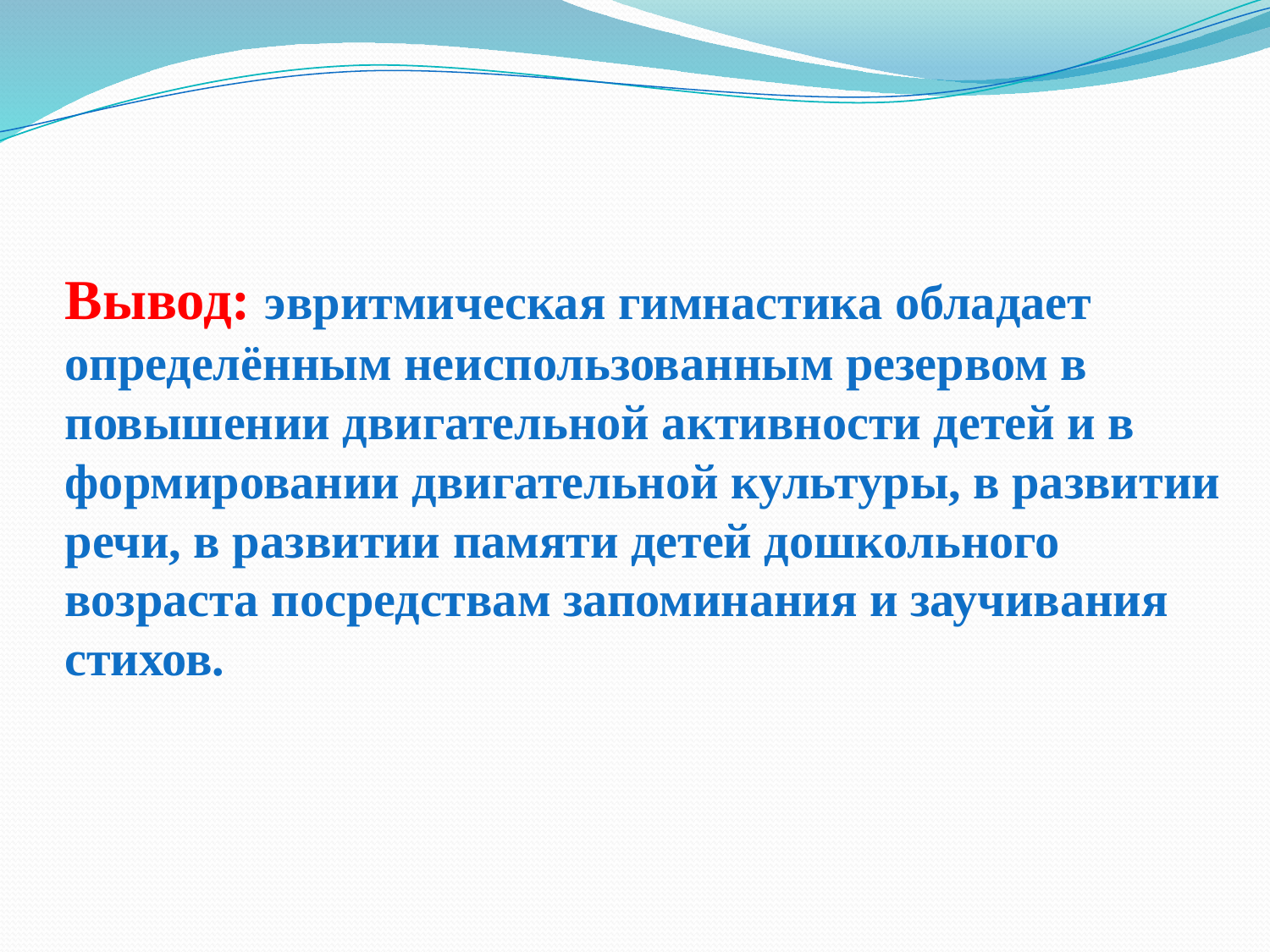

# Вывод: эвритмическая гимнастика обладает определённым неиспользованным резервом в повышении двигательной активности детей и в формировании двигательной культуры, в развитии речи, в развитии памяти детей дошкольного возраста посредствам запоминания и заучивания стихов.